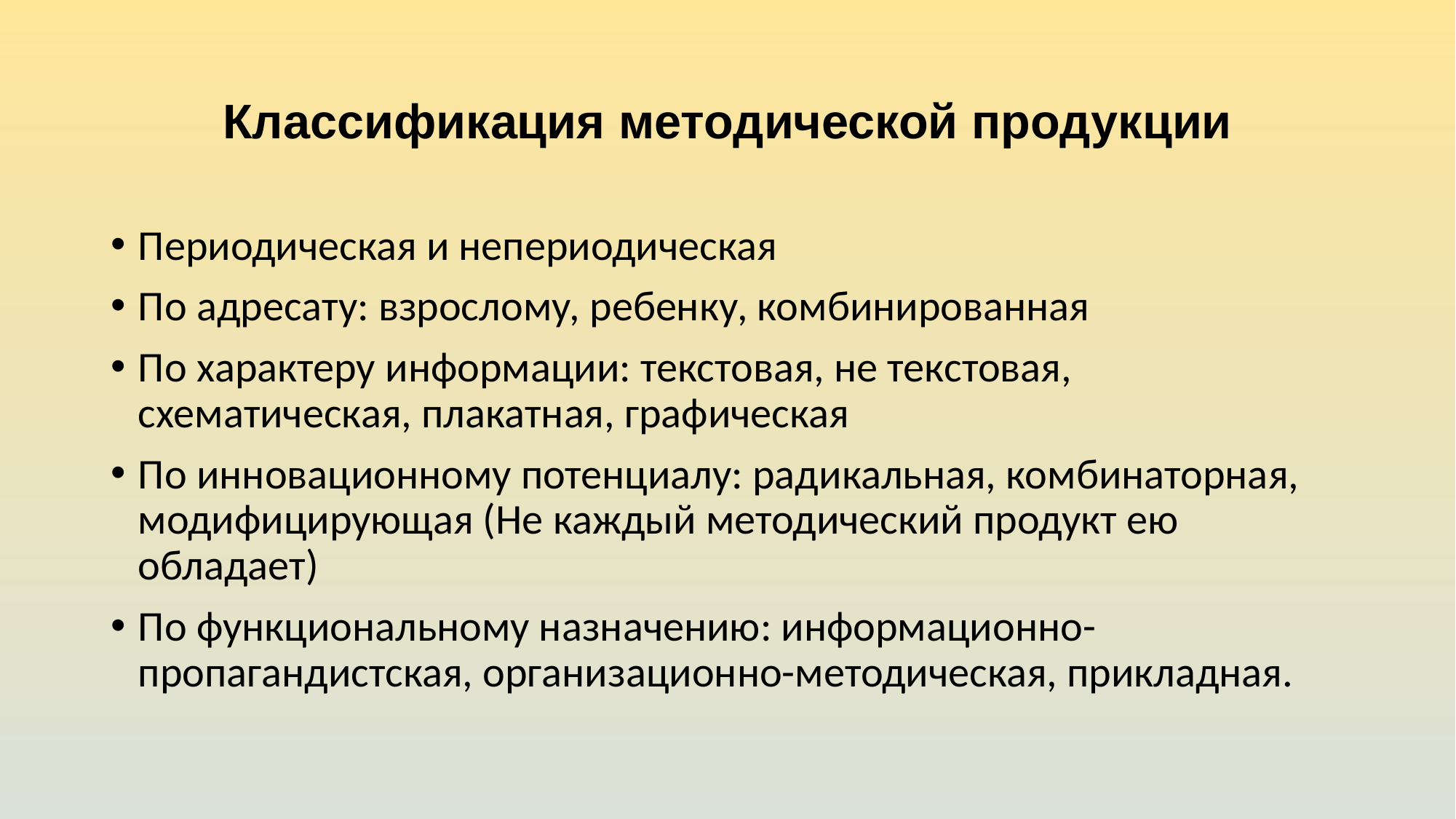

# Классификация методической продукции
Периодическая и непериодическая
По адресату: взрослому, ребенку, комбинированная
По характеру информации: текстовая, не текстовая, схематическая, плакатная, графическая
По инновационному потенциалу: радикальная, комбинаторная, модифицирующая (Не каждый методический продукт ею обладает)
По функциональному назначению: информационно-пропагандистская, организационно-методическая, прикладная.